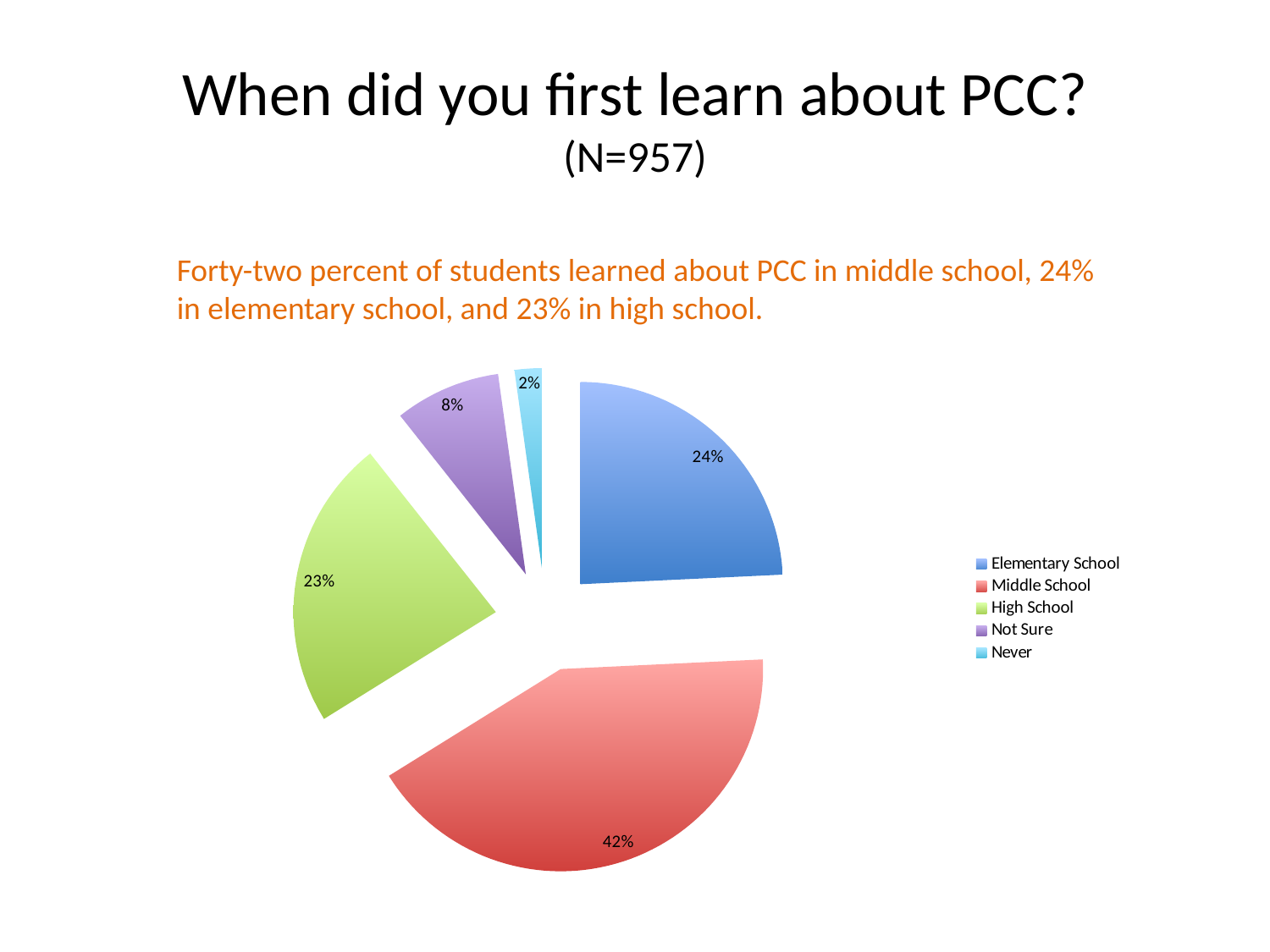

# When did you first learn about PCC? (N=957)
Forty-two percent of students learned about PCC in middle school, 24% in elementary school, and 23% in high school.

### Chart

| Category |  |
|---|---|
| Elementary School | 0.242424242424242 |
| Middle School | 0.41901776384535 |
| High School | 0.231974921630094 |
| Not Sure | 0.0846394984326019 |
| Never | 0.0219435736677116 |